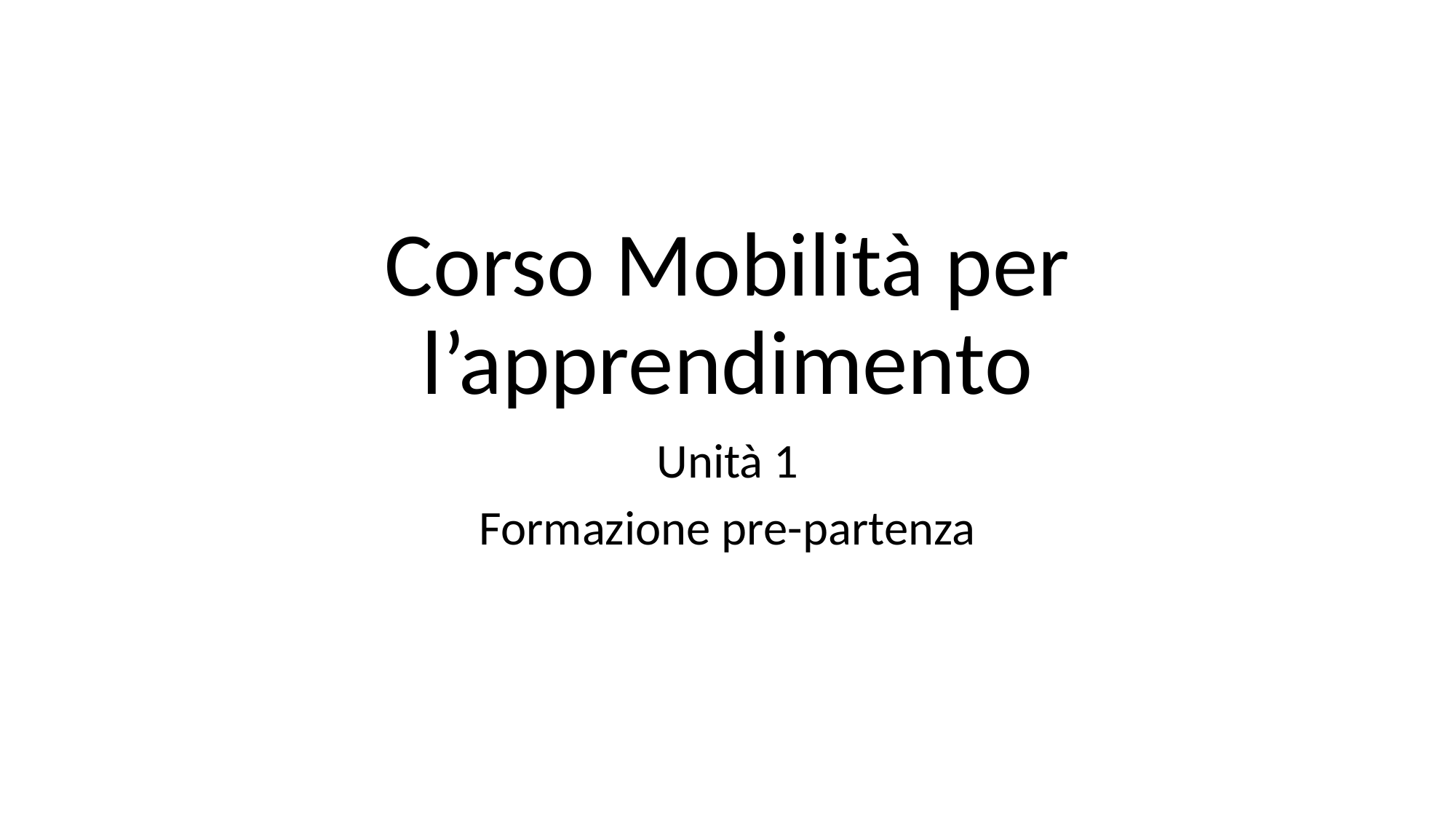

# Corso Mobilità per l’apprendimento
Unità 1
Formazione pre-partenza